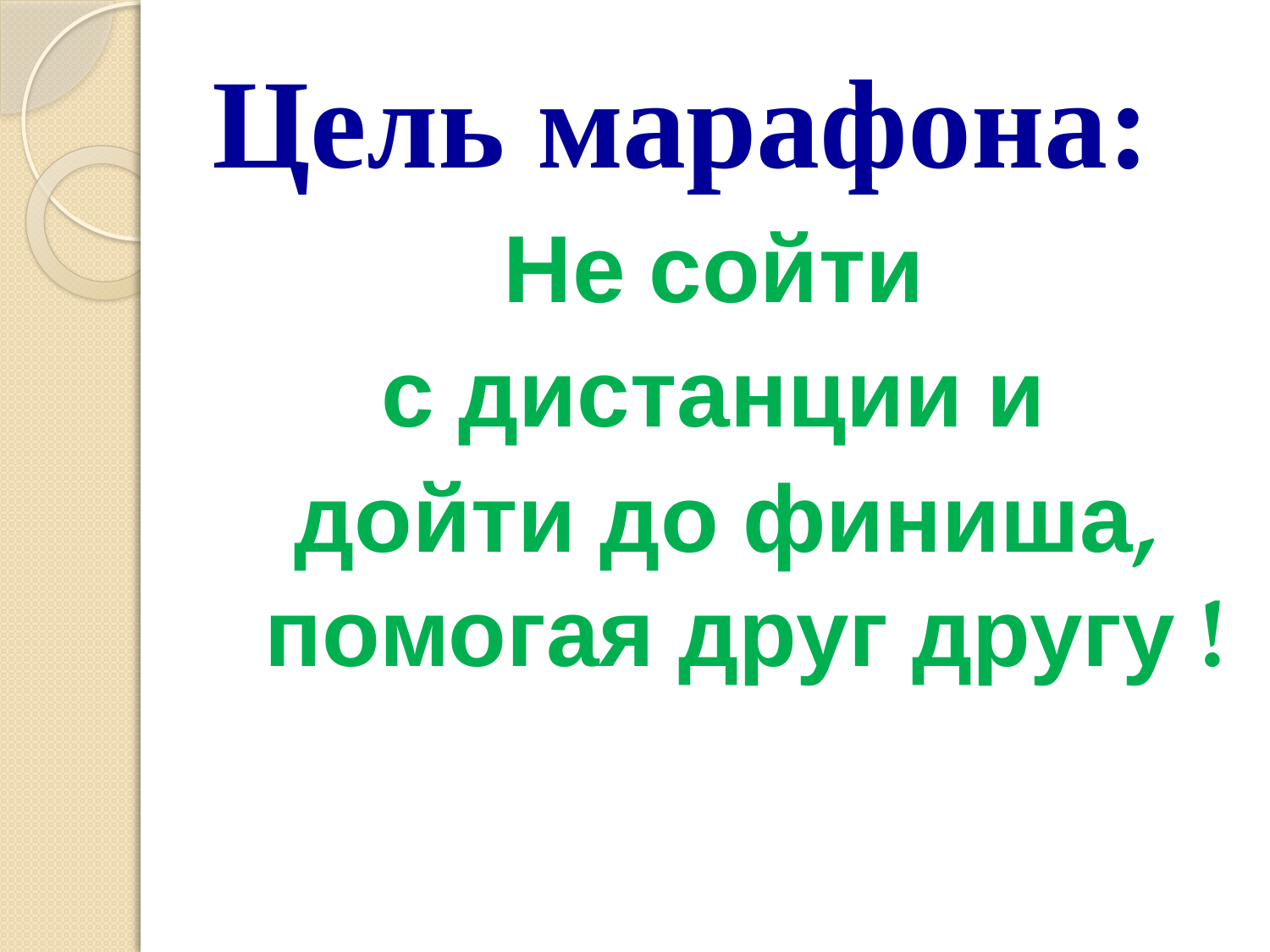

# Цель марафона:
Не сойти
с дистанции и
дойти до финиша, помогая друг другу !